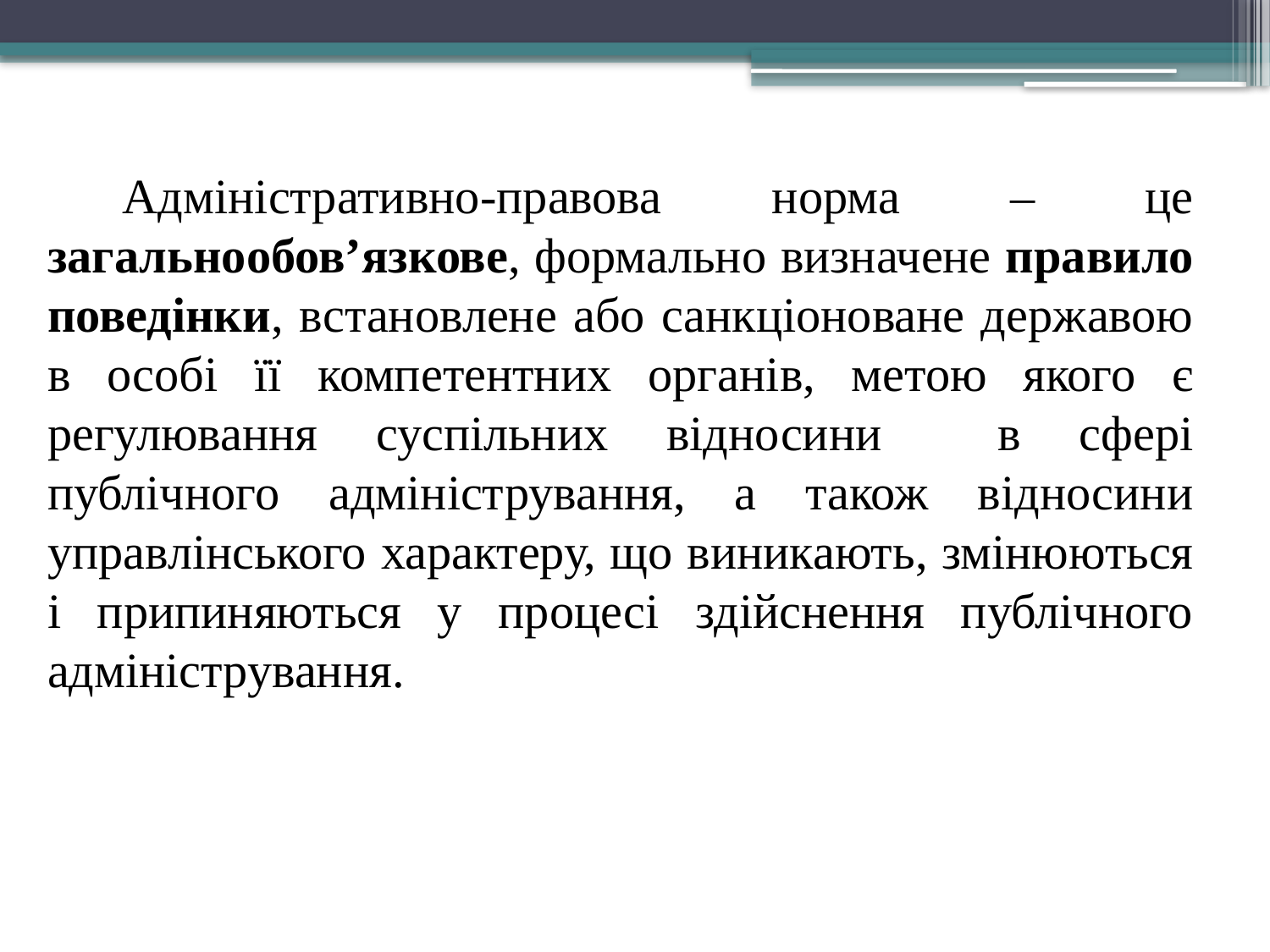

Адміністративно-правова норма – це загальнообов’язкове, формально визначене правило поведінки, встановлене або санкціоноване державою в особі її компетентних органів, метою якого є регулювання суспільних відносини  в сфері публічного адміністрування, а також відносини управлінського характеру, що виникають, змінюються і припиняються у процесі здійснення публічного адміністрування.